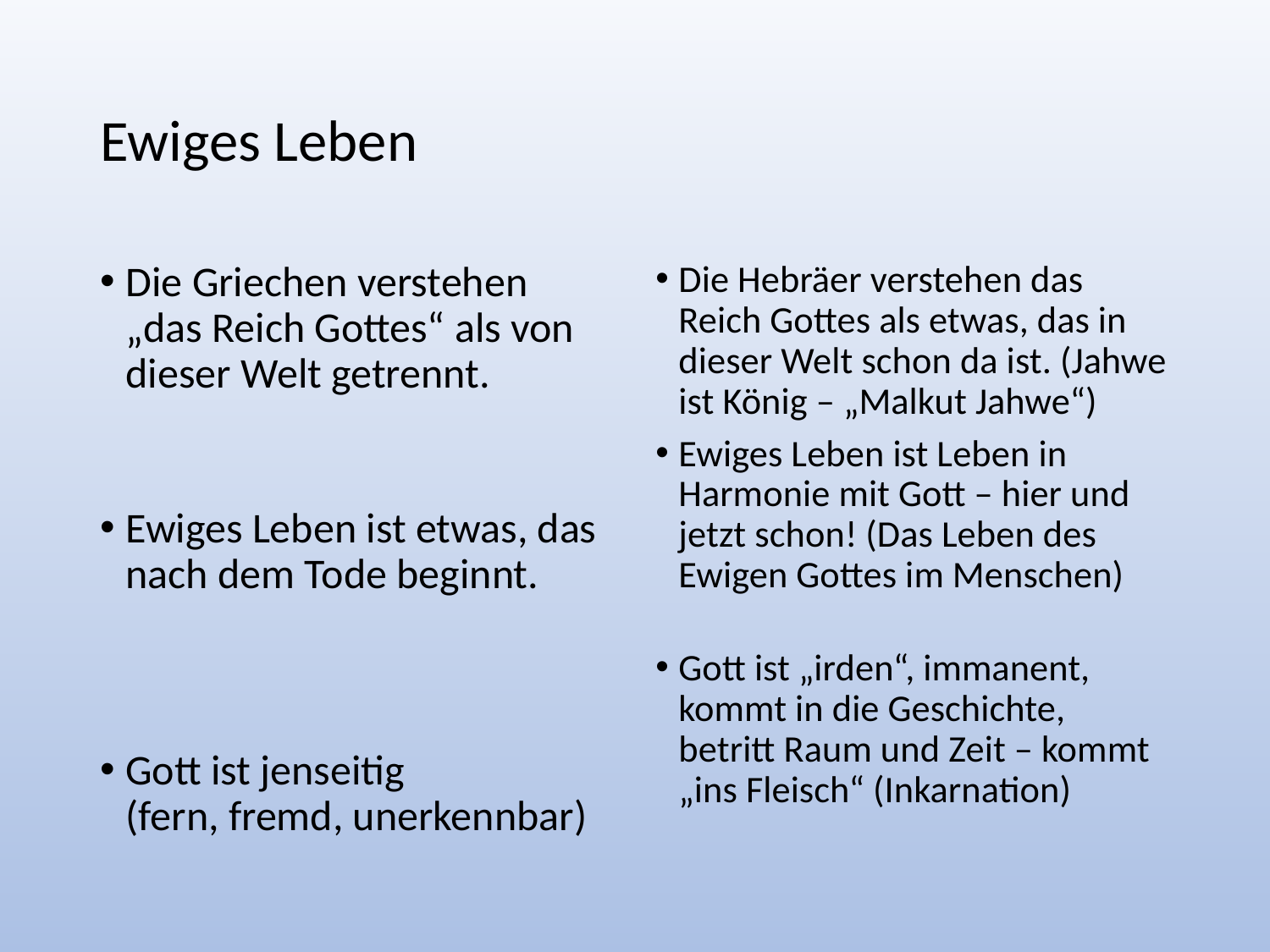

# Ewiges Leben
Die Griechen verstehen „das Reich Gottes“ als von dieser Welt getrennt.
Ewiges Leben ist etwas, das nach dem Tode beginnt.
Gott ist jenseitig
(fern, fremd, unerkennbar)
Die Hebräer verstehen das Reich Gottes als etwas, das in dieser Welt schon da ist. (Jahwe ist König – „Malkut Jahwe“)
Ewiges Leben ist Leben in Harmonie mit Gott – hier und jetzt schon! (Das Leben des Ewigen Gottes im Menschen)
Gott ist „irden“, immanent, kommt in die Geschichte, betritt Raum und Zeit – kommt „ins Fleisch“ (Inkarnation)